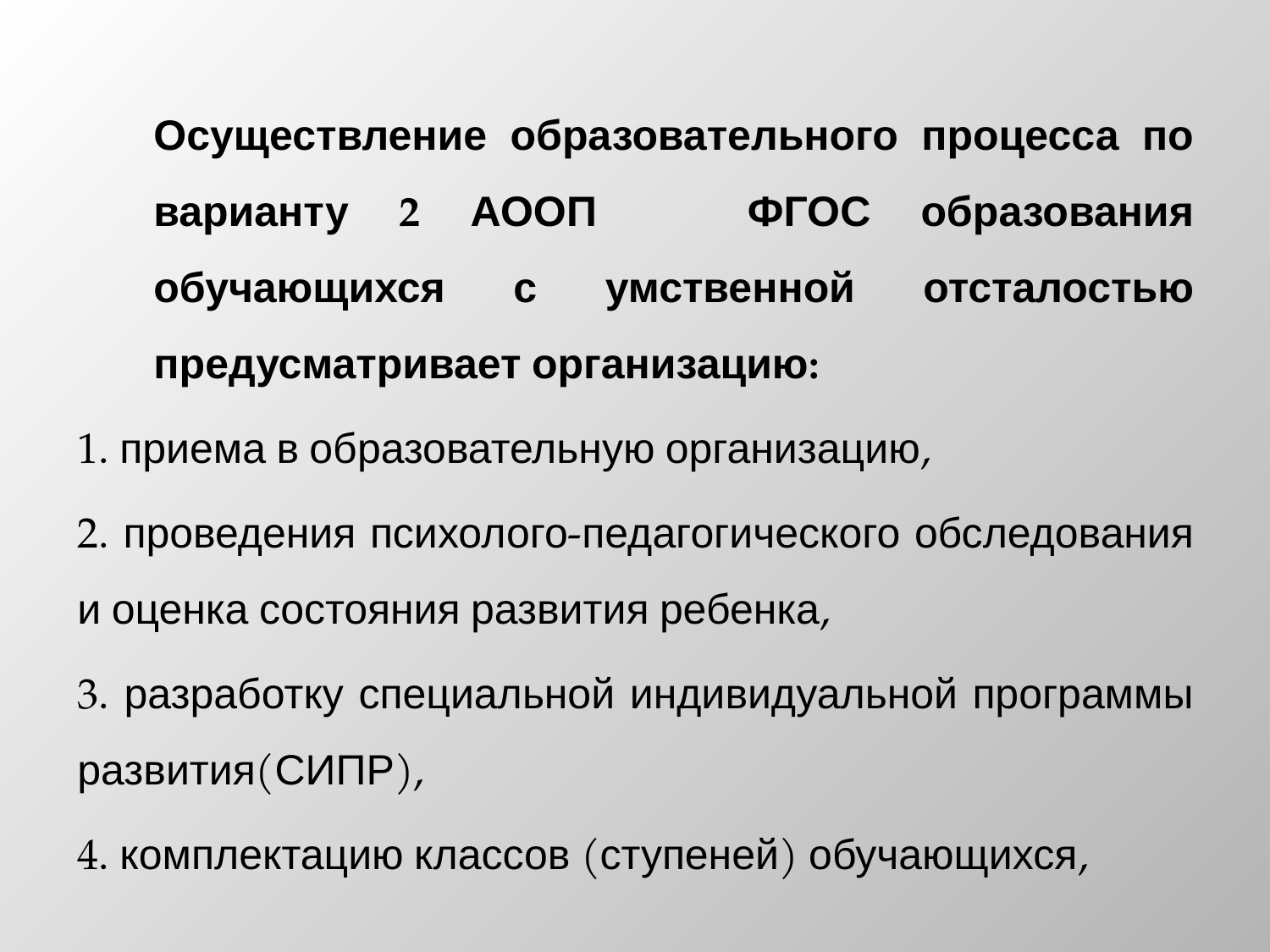

Осуществление образовательного процесса по варианту 2 АООП   ФГОС образования обучающихся с умственной отсталостью предусматривает организацию:
1. приема в образовательную организацию,
2. проведения психолого-педагогического обследования и оценка состояния развития ребенка,
3. разработку специальной индивидуальной программы развития(СИПР),
4. комплектацию классов (ступеней) обучающихся,